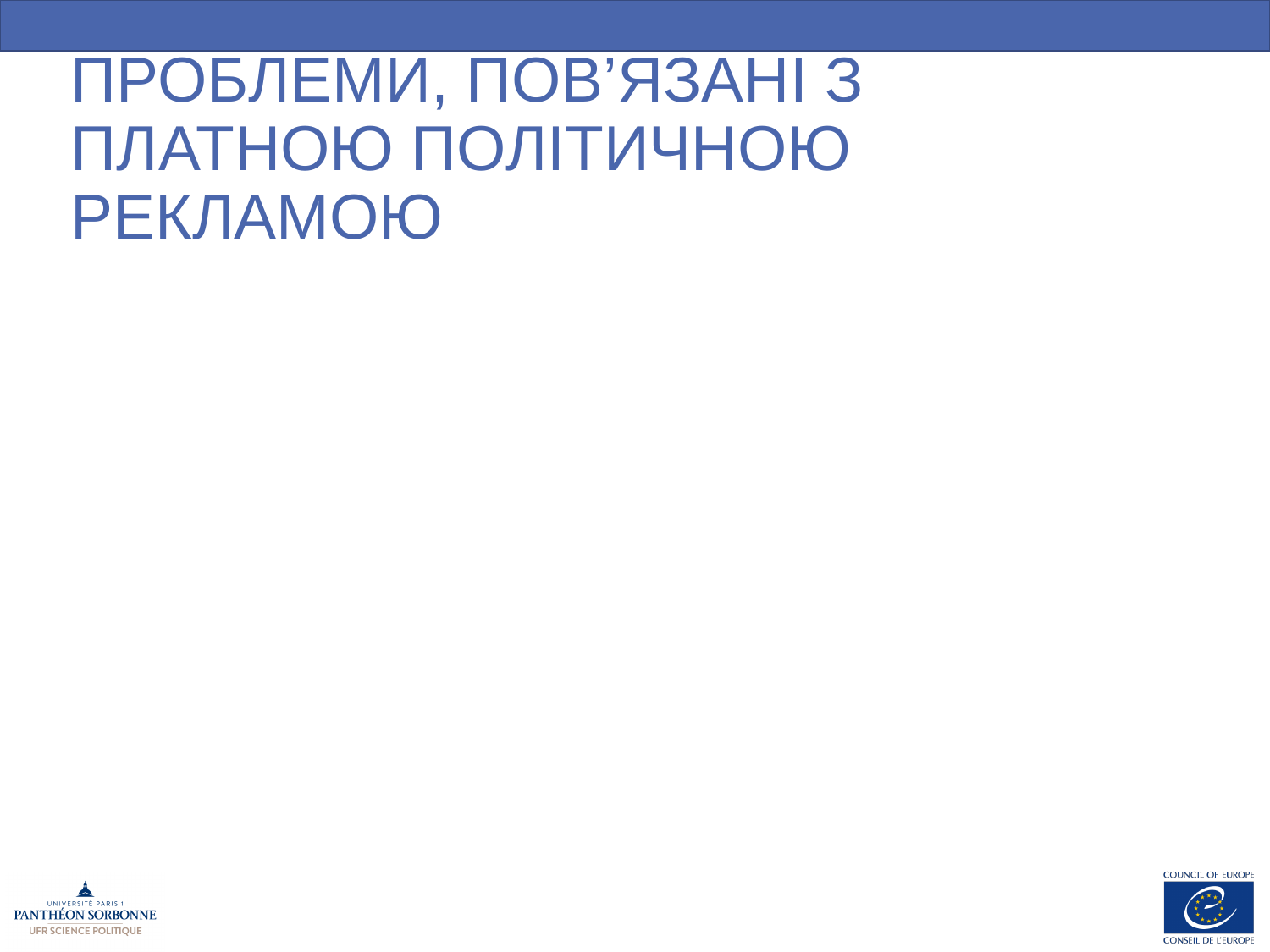

# ПРОБЛЕМИ, ПОВ’ЯЗАНІ З ПЛАТНОЮ ПОЛІТИЧНОЮ РЕКЛАМОЮ